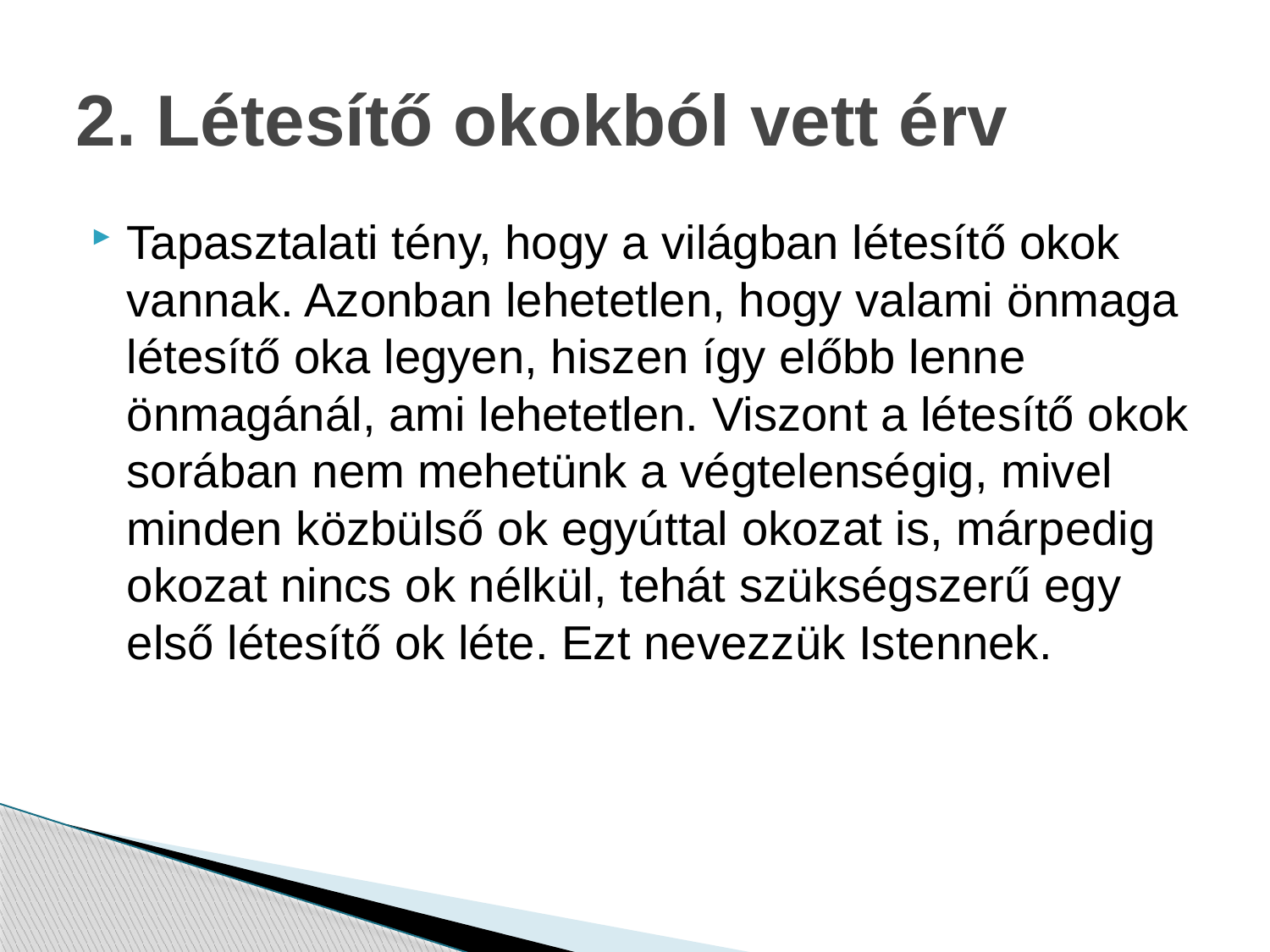

# 2. Létesítő okokból vett érv
Tapasztalati tény, hogy a világban létesítő okok vannak. Azonban lehetetlen, hogy valami önmaga létesítő oka legyen, hiszen így előbb lenne önmagánál, ami lehetetlen. Viszont a létesítő okok sorában nem mehetünk a végtelenségig, mivel minden közbülső ok egyúttal okozat is, márpedig okozat nincs ok nélkül, tehát szükségszerű egy első létesítő ok léte. Ezt nevezzük Istennek.